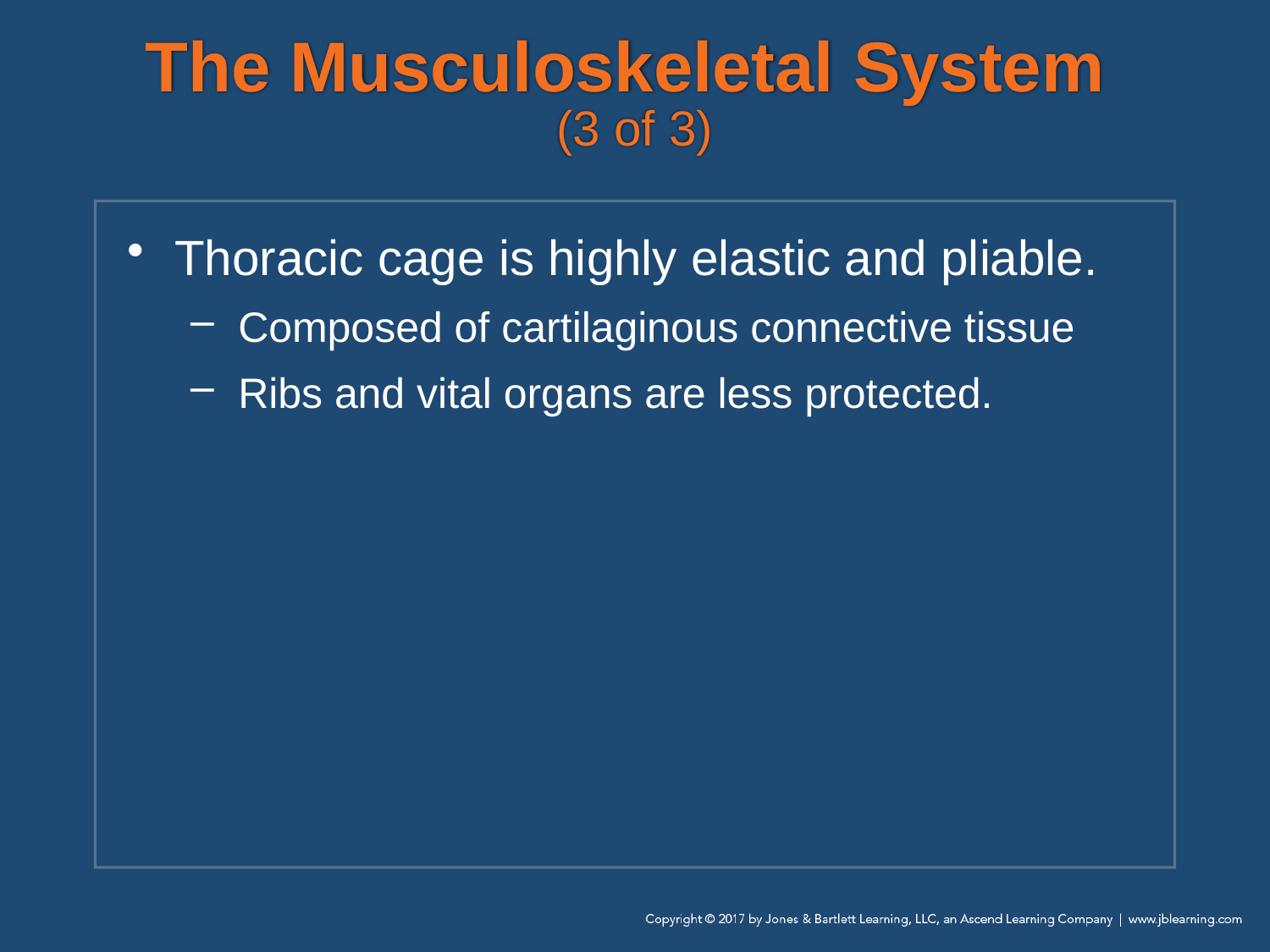

# The Musculoskeletal System (3 of 3)
Thoracic cage is highly elastic and pliable.
Composed of cartilaginous connective tissue
Ribs and vital organs are less protected.